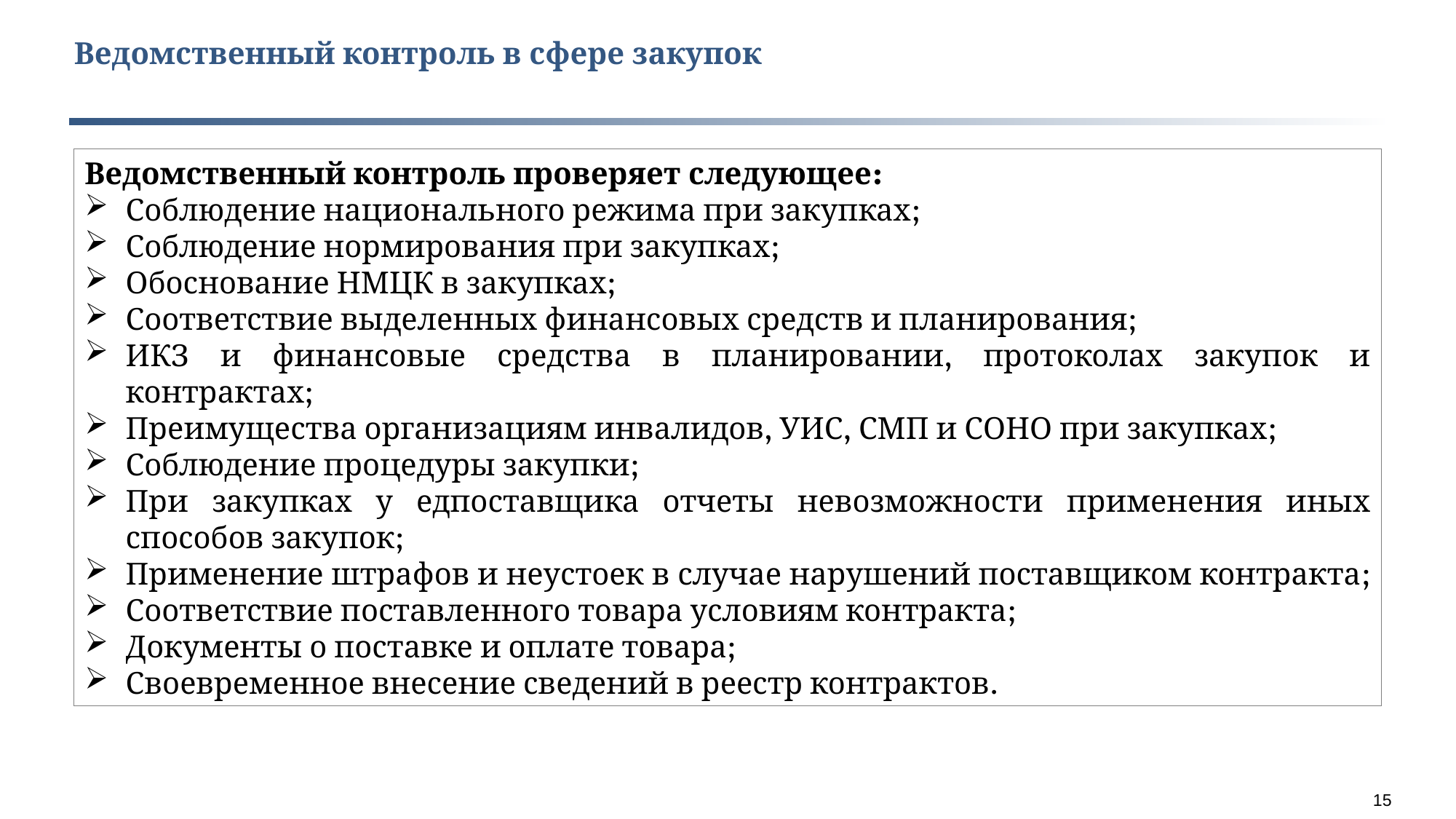

Ведомственный контроль в сфере закупок
Ведомственный контроль проверяет следующее:
Соблюдение национального режима при закупках;
Соблюдение нормирования при закупках;
Обоснование НМЦК в закупках;
Соответствие выделенных финансовых средств и планирования;
ИКЗ и финансовые средства в планировании, протоколах закупок и контрактах;
Преимущества организациям инвалидов, УИС, СМП и СОНО при закупках;
Соблюдение процедуры закупки;
При закупках у едпоставщика отчеты невозможности применения иных способов закупок;
Применение штрафов и неустоек в случае нарушений поставщиком контракта;
Соответствие поставленного товара условиям контракта;
Документы о поставке и оплате товара;
Своевременное внесение сведений в реестр контрактов.